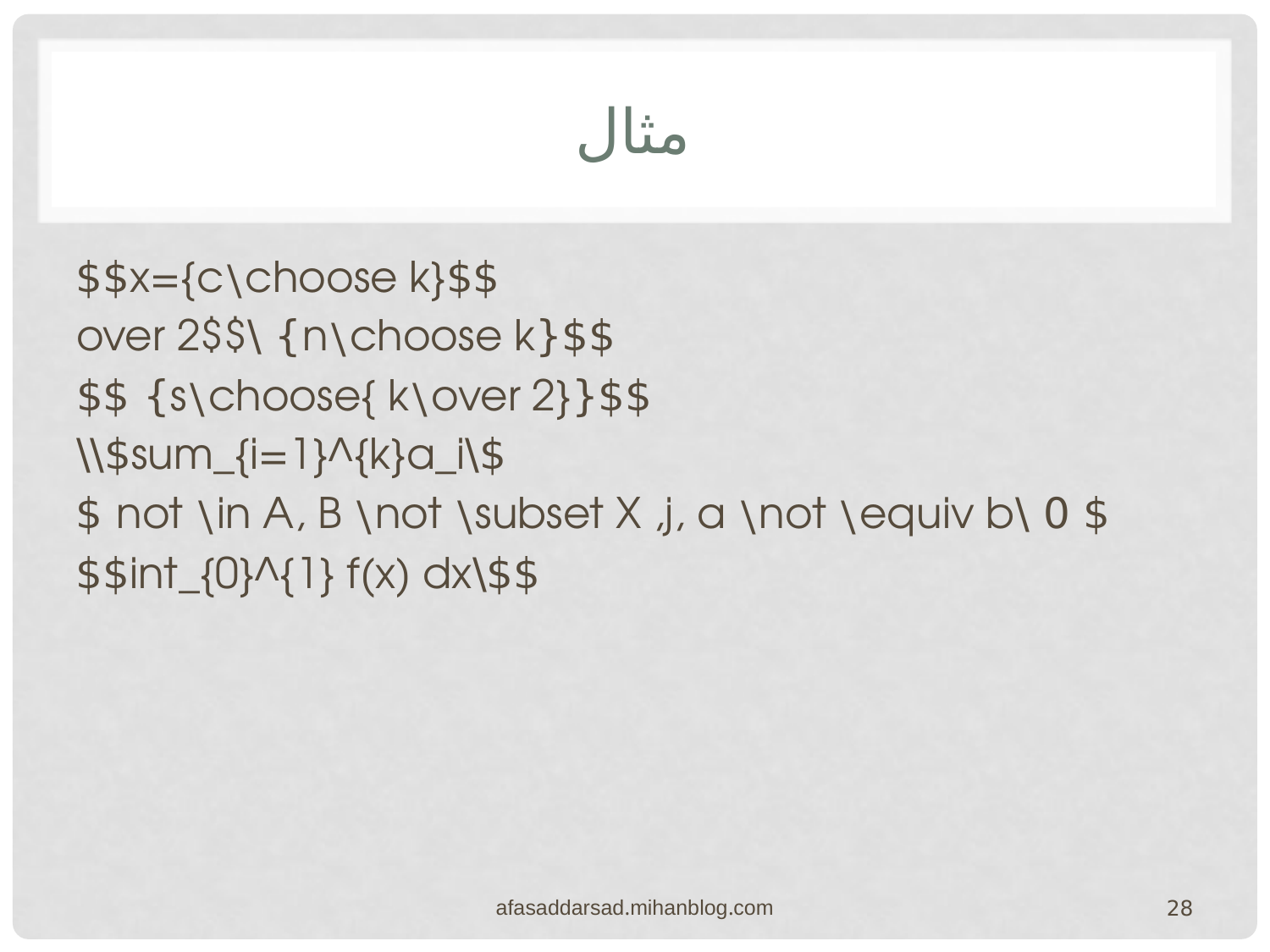

# مثال
$$x={c\choose k}$$
$${n\choose k} \over 2$$
$${s\choose{ k\over 2}} $$
$\sum_{i=1}^{k}a_i$\\
$ 0 \not \in A, B \not \subset X ,j, a \not \equiv b $
$$\int_{0}^{1} f(x) dx$$
afasaddarsad.mihanblog.com
28